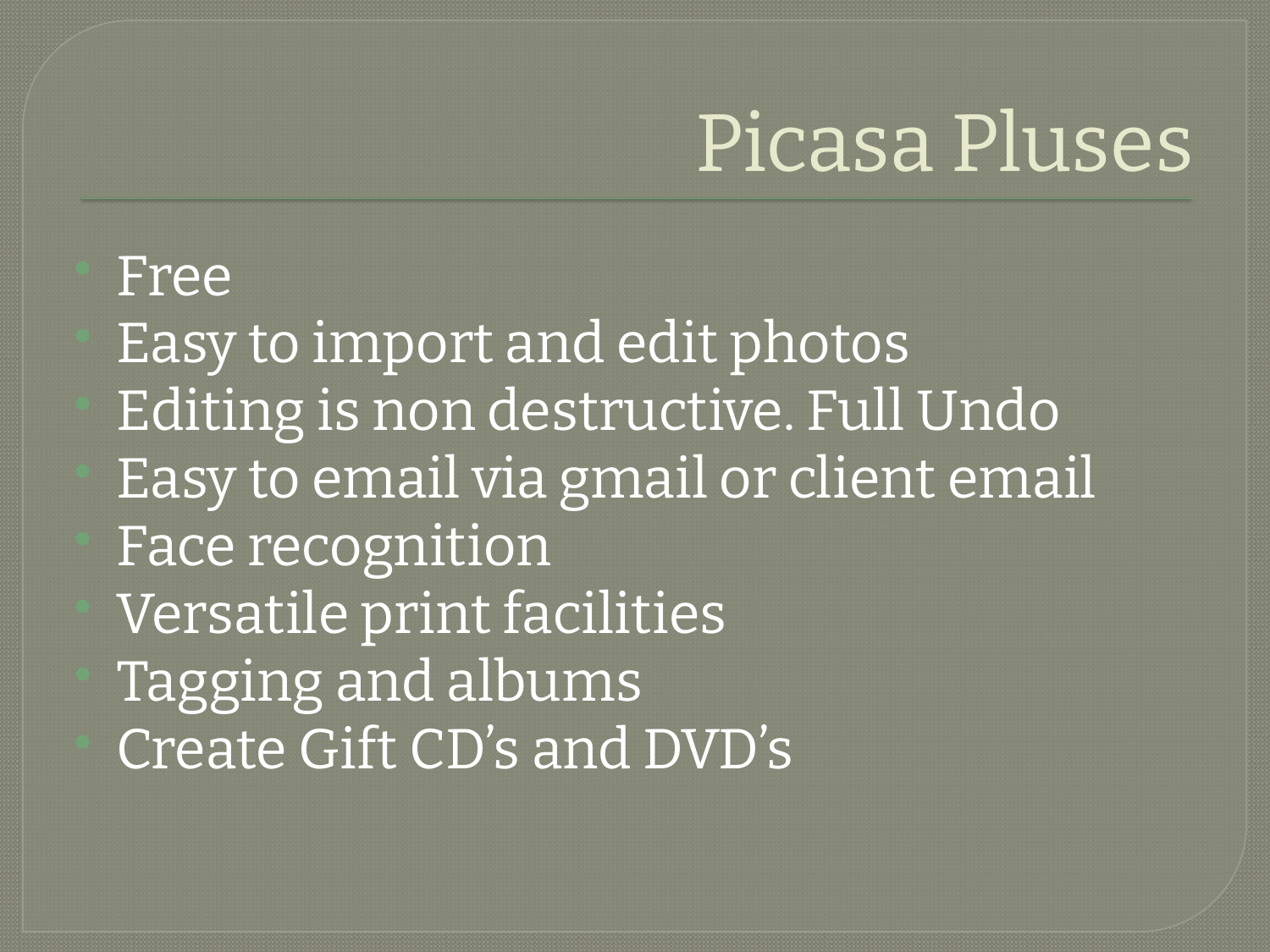

# Picasa Pluses
Free
Easy to import and edit photos
Editing is non destructive. Full Undo
Easy to email via gmail or client email
Face recognition
Versatile print facilities
Tagging and albums
Create Gift CD’s and DVD’s